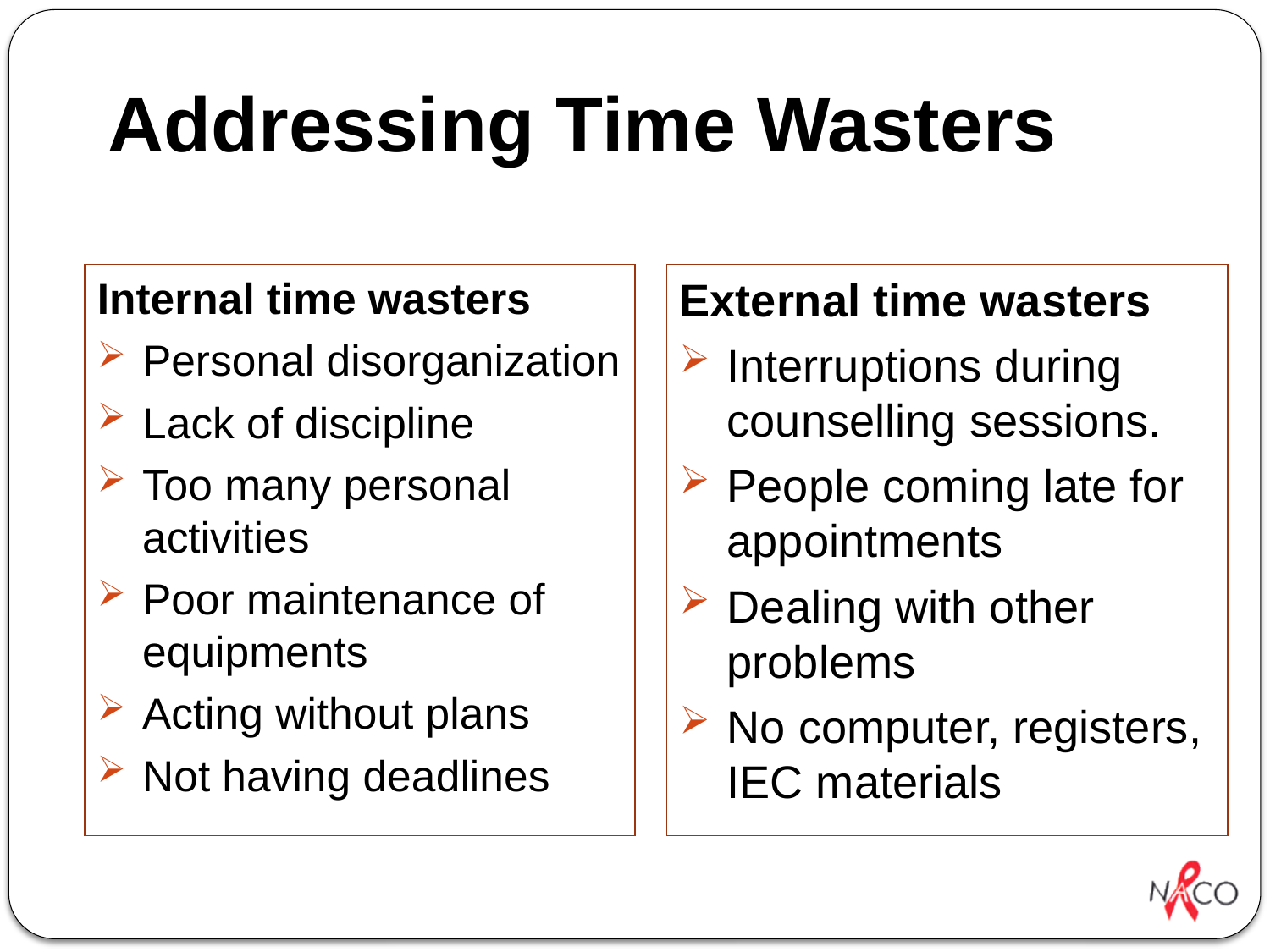

# Addressing Time Wasters
Internal time wasters
Personal disorganization
Lack of discipline
Too many personal activities
Poor maintenance of equipments
Acting without plans
Not having deadlines
External time wasters
Interruptions during counselling sessions.
People coming late for appointments
Dealing with other problems
No computer, registers, IEC materials